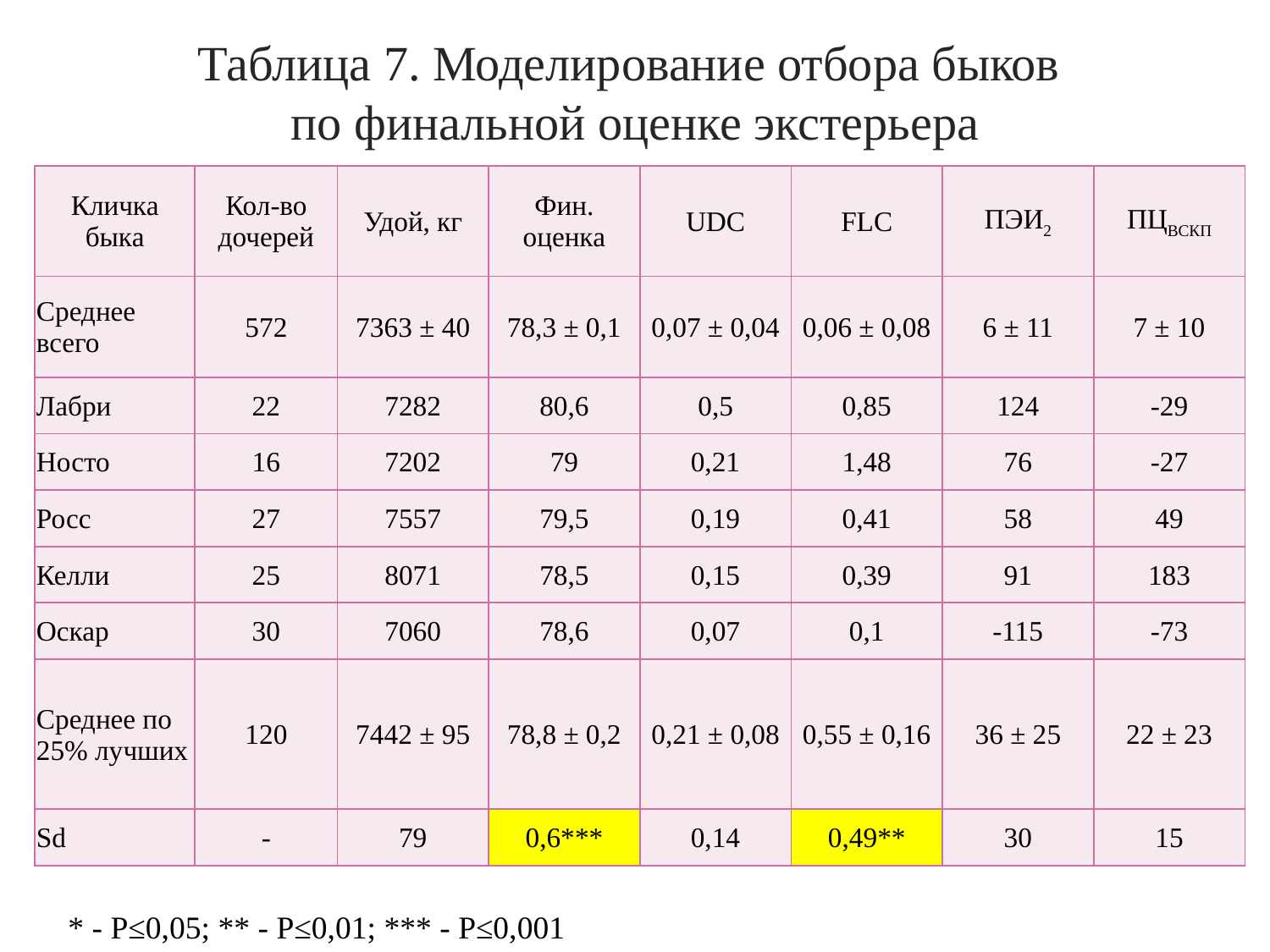

# Таблица 7. Моделирование отбора быков по финальной оценке экстерьера
| Кличка быка | Кол-во дочерей | Удой, кг | Фин. оценка | UDC | FLC | ПЭИ2 | ПЦВСКП |
| --- | --- | --- | --- | --- | --- | --- | --- |
| Среднее всего | 572 | 7363 ± 40 | 78,3 ± 0,1 | 0,07 ± 0,04 | 0,06 ± 0,08 | 6 ± 11 | 7 ± 10 |
| Лабри | 22 | 7282 | 80,6 | 0,5 | 0,85 | 124 | -29 |
| Носто | 16 | 7202 | 79 | 0,21 | 1,48 | 76 | -27 |
| Росс | 27 | 7557 | 79,5 | 0,19 | 0,41 | 58 | 49 |
| Келли | 25 | 8071 | 78,5 | 0,15 | 0,39 | 91 | 183 |
| Оскар | 30 | 7060 | 78,6 | 0,07 | 0,1 | -115 | -73 |
| Среднее по 25% лучших | 120 | 7442 ± 95 | 78,8 ± 0,2 | 0,21 ± 0,08 | 0,55 ± 0,16 | 36 ± 25 | 22 ± 23 |
| Sd | - | 79 | 0,6\*\*\* | 0,14 | 0,49\*\* | 30 | 15 |
* - P≤0,05; ** - P≤0,01; *** - P≤0,001